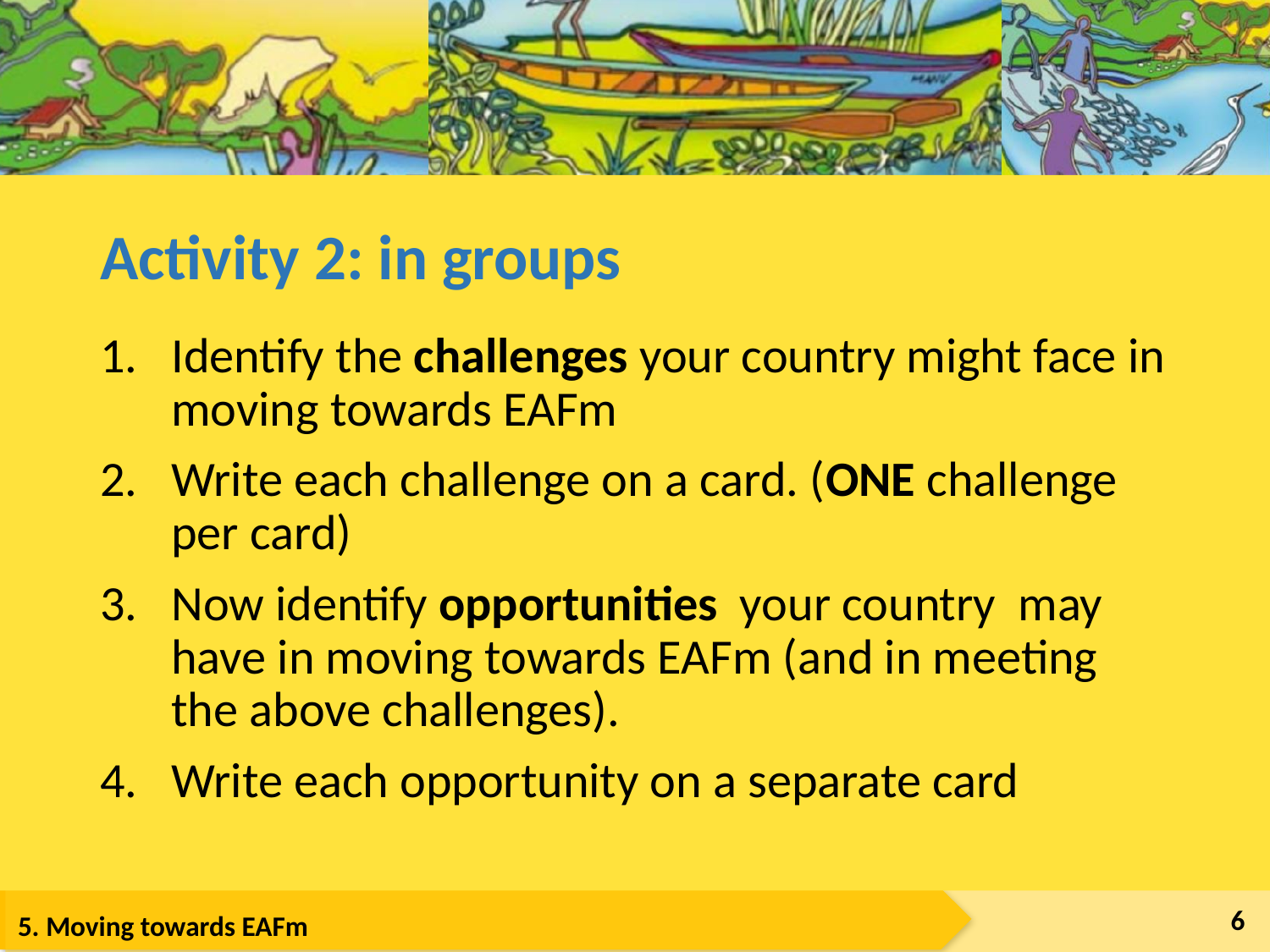

# Activity 2: in groups
Identify the challenges your country might face in moving towards EAFm
Write each challenge on a card. (ONE challenge per card)
Now identify opportunities  your country  may have in moving towards EAFm (and in meeting the above challenges).
Write each opportunity on a separate card
6